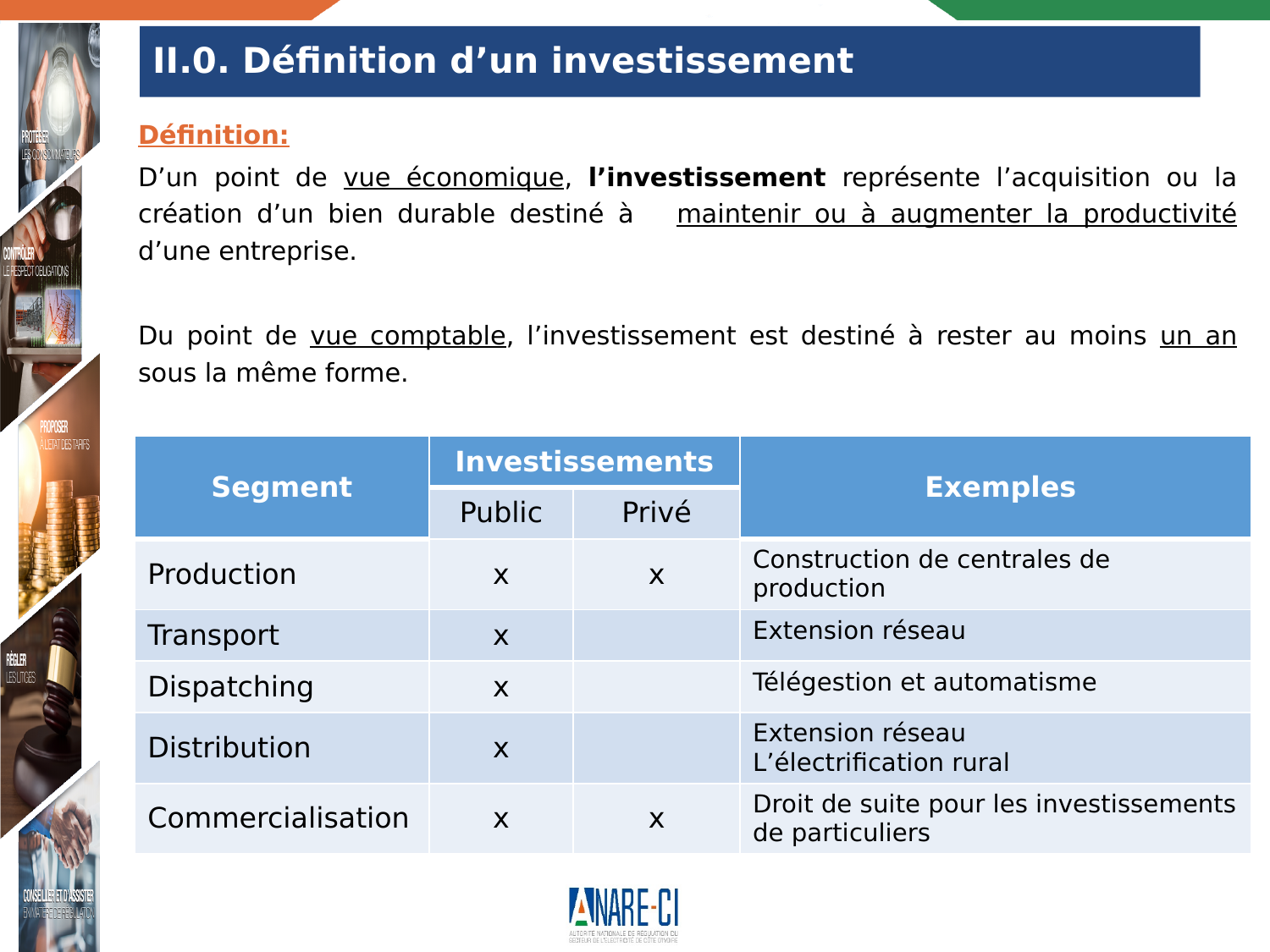

II.0. Définition d’un investissement
Définition:
D’un point de vue économique, l’investissement représente l’acquisition ou la création d’un bien durable destiné à   maintenir ou à augmenter la productivité d’une entreprise.

Du point de vue comptable, l’investissement est destiné à rester au moins un an sous la même forme.
| Segment | Investissements |  | Exemples |
| --- | --- | --- | --- |
|  | Public | Privé |  |
| Production | x | x | Construction de centrales de production |
| Transport | x |  | Extension réseau |
| Dispatching | x |  | Télégestion et automatisme |
| Distribution | x |  | Extension réseau L’électrification rural |
| Commercialisation | x | x | Droit de suite pour les investissements de particuliers |